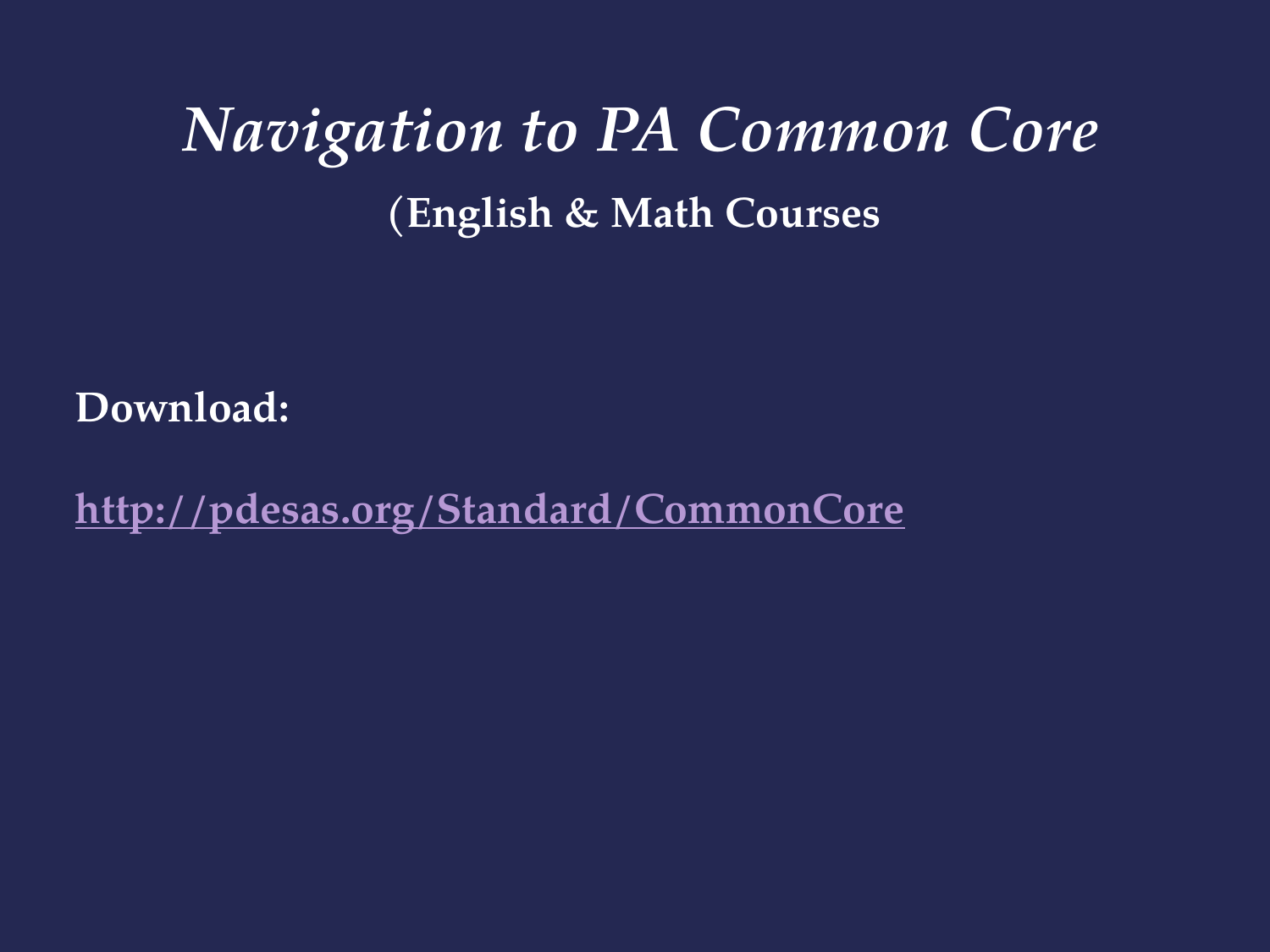

Navigation to PA Common Core
(English & Math Courses
Download:

http://pdesas.org/Standard/CommonCore